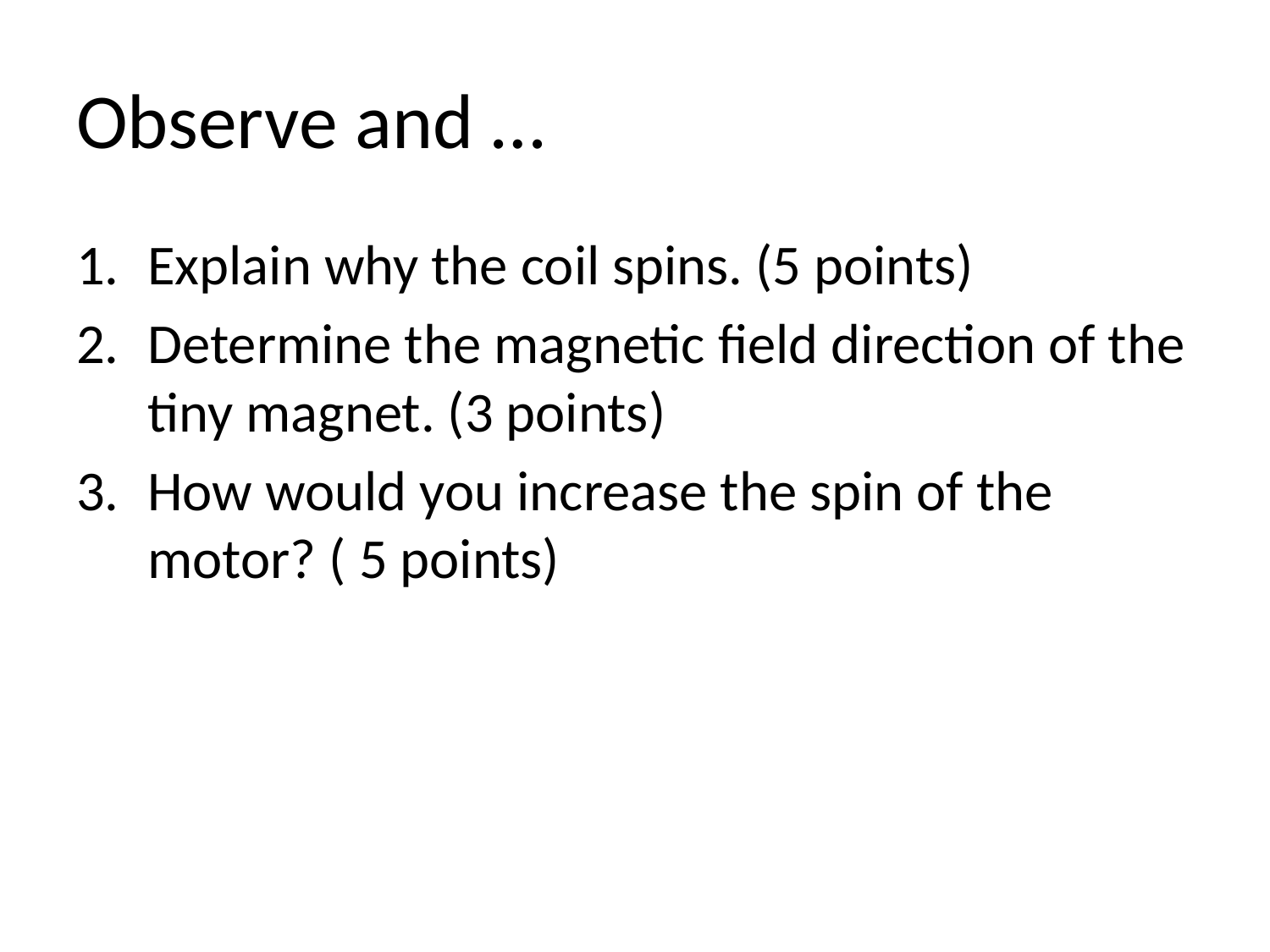

# Observe and …
Explain why the coil spins. (5 points)
Determine the magnetic field direction of the tiny magnet. (3 points)
How would you increase the spin of the motor? ( 5 points)